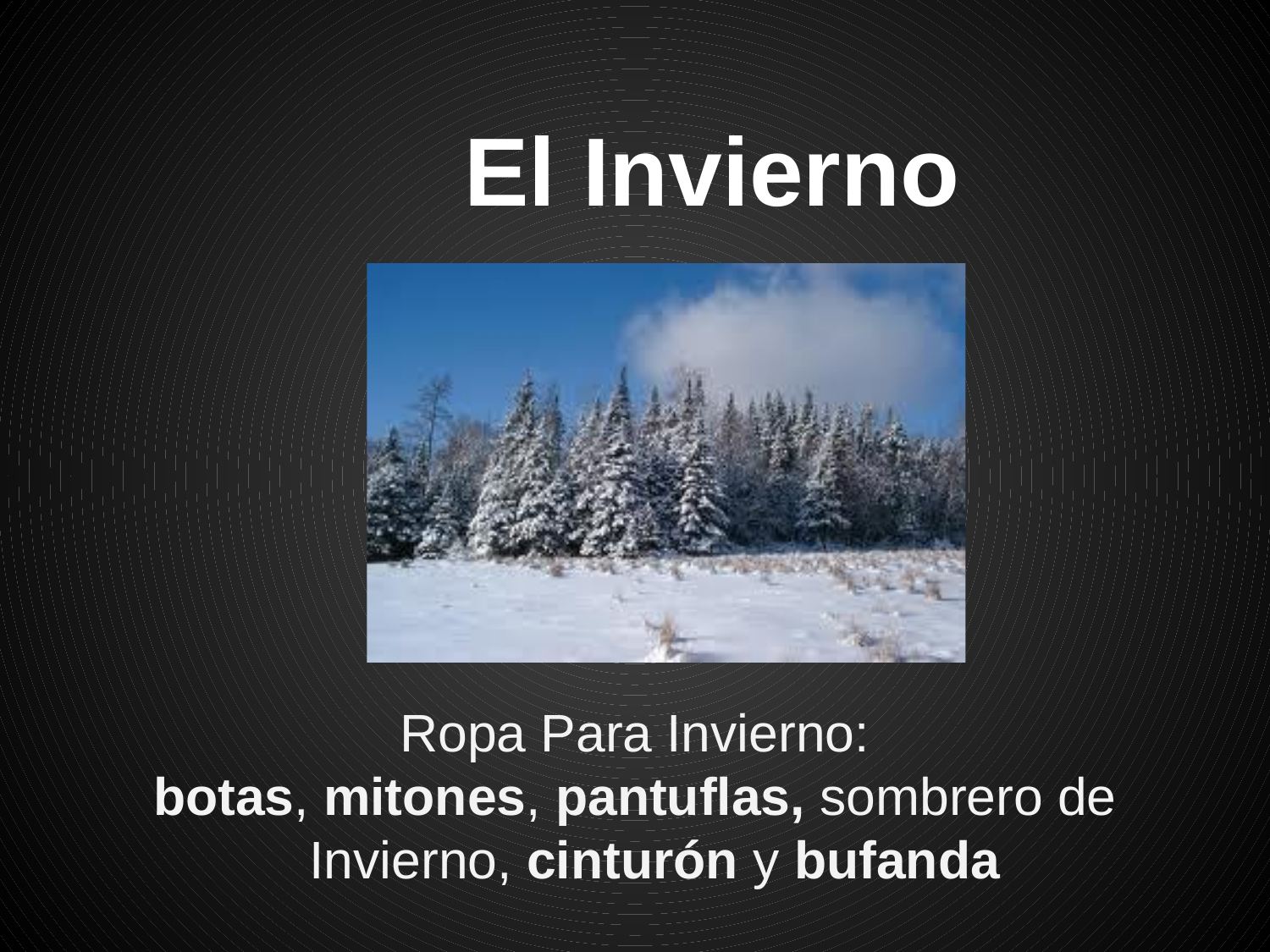

# El Invierno

Ropa Para Invierno:
botas, mitones, pantuflas, sombrero de Invierno, cinturón y bufanda